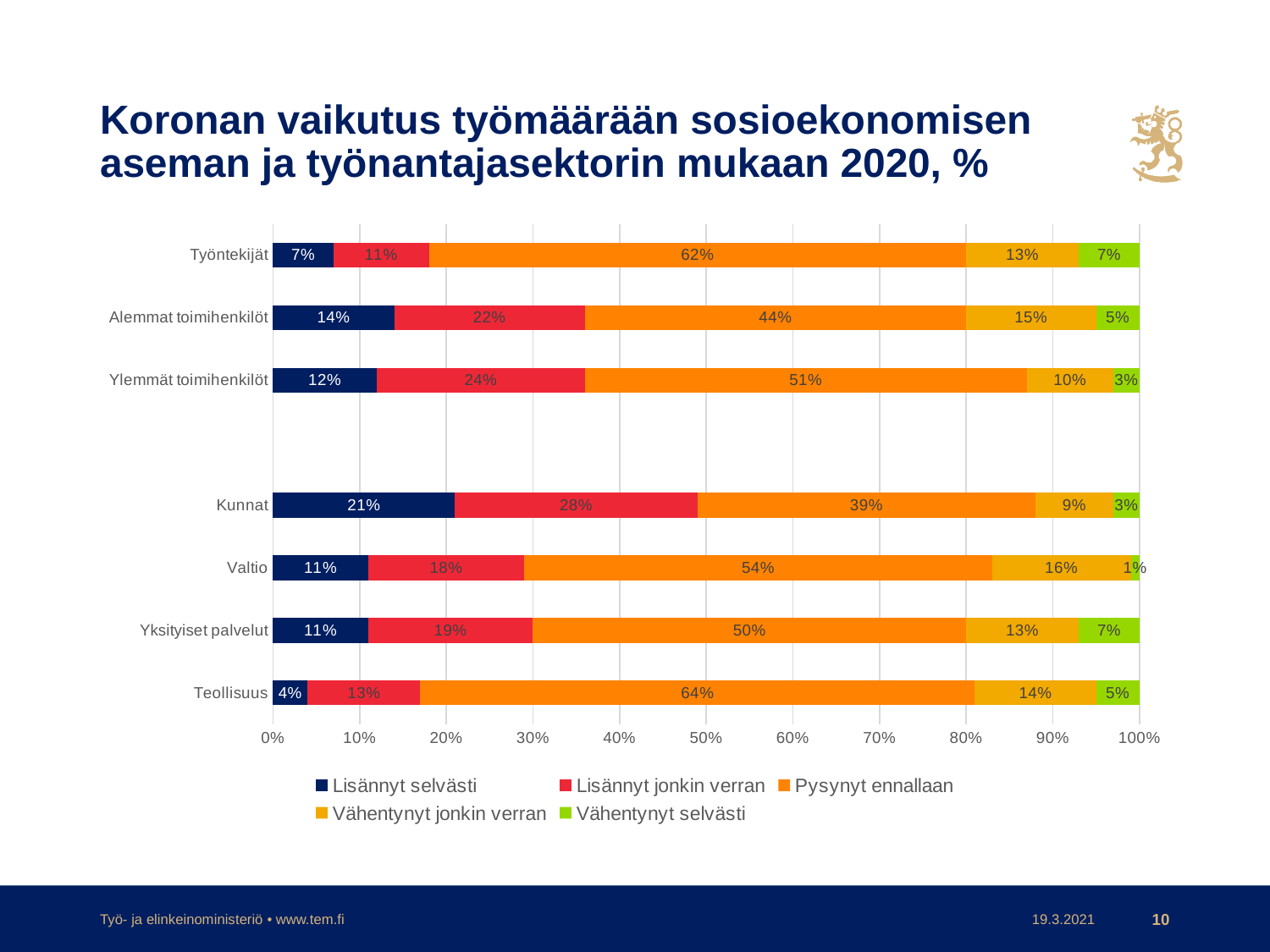

# Koronan vaikutus työmäärään sosioekonomisen aseman ja työnantajasektorin mukaan 2020, %

### Chart

| Category | Lisännyt selvästi  | Lisännyt jonkin verran | Pysynyt ennallaan | Vähentynyt jonkin verran | Vähentynyt selvästi |
|---|---|---|---|---|---|
| Teollisuus | 0.04 | 0.13 | 0.64 | 0.14 | 0.05 |
| Yksityiset palvelut | 0.11 | 0.19 | 0.5 | 0.13 | 0.07 |
| Valtio | 0.11 | 0.18 | 0.54 | 0.16 | 0.01 |
| Kunnat | 0.21 | 0.28 | 0.39 | 0.09 | 0.03 |
|  | None | None | None | None | None |
| Ylemmät toimihenkilöt | 0.12 | 0.24 | 0.51 | 0.1 | 0.03 |
| Alemmat toimihenkilöt | 0.14 | 0.22 | 0.44 | 0.15 | 0.05 |
| Työntekijät | 0.07 | 0.11 | 0.62 | 0.13 | 0.07 |
Työ- ja elinkeinoministeriö • www.tem.fi
19.3.2021
10